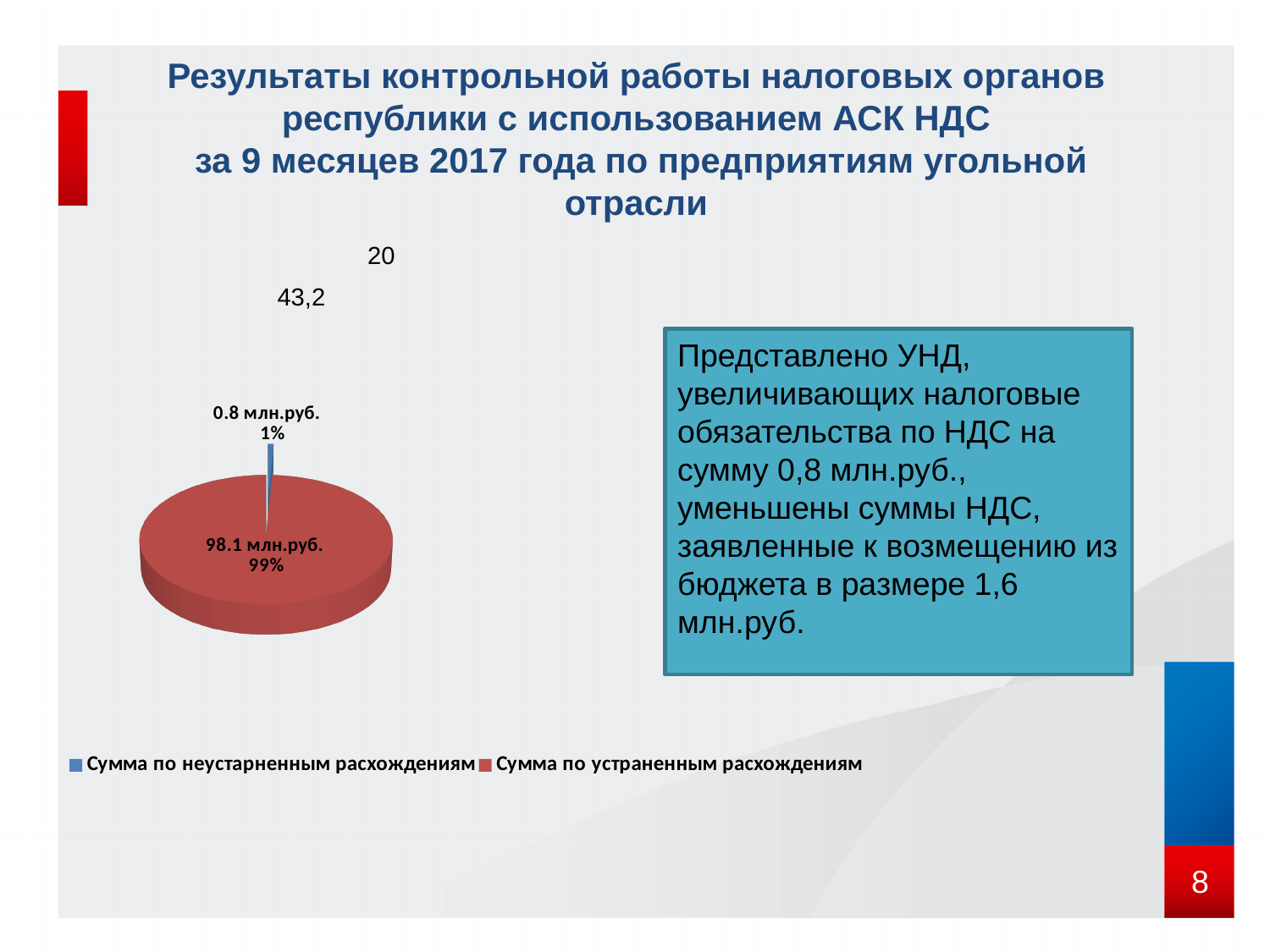

# Результаты контрольной работы налоговых органов республики с использованием АСК НДС за 9 месяцев 2017 года по предприятиям угольной отрасли

[unsupported chart]

20

[unsupported chart]

43,2
Представлено УНД, увеличивающих налоговые обязательства по НДС на сумму 0,8 млн.руб., уменьшены суммы НДС, заявленные к возмещению из бюджета в размере 1,6 млн.руб.

8